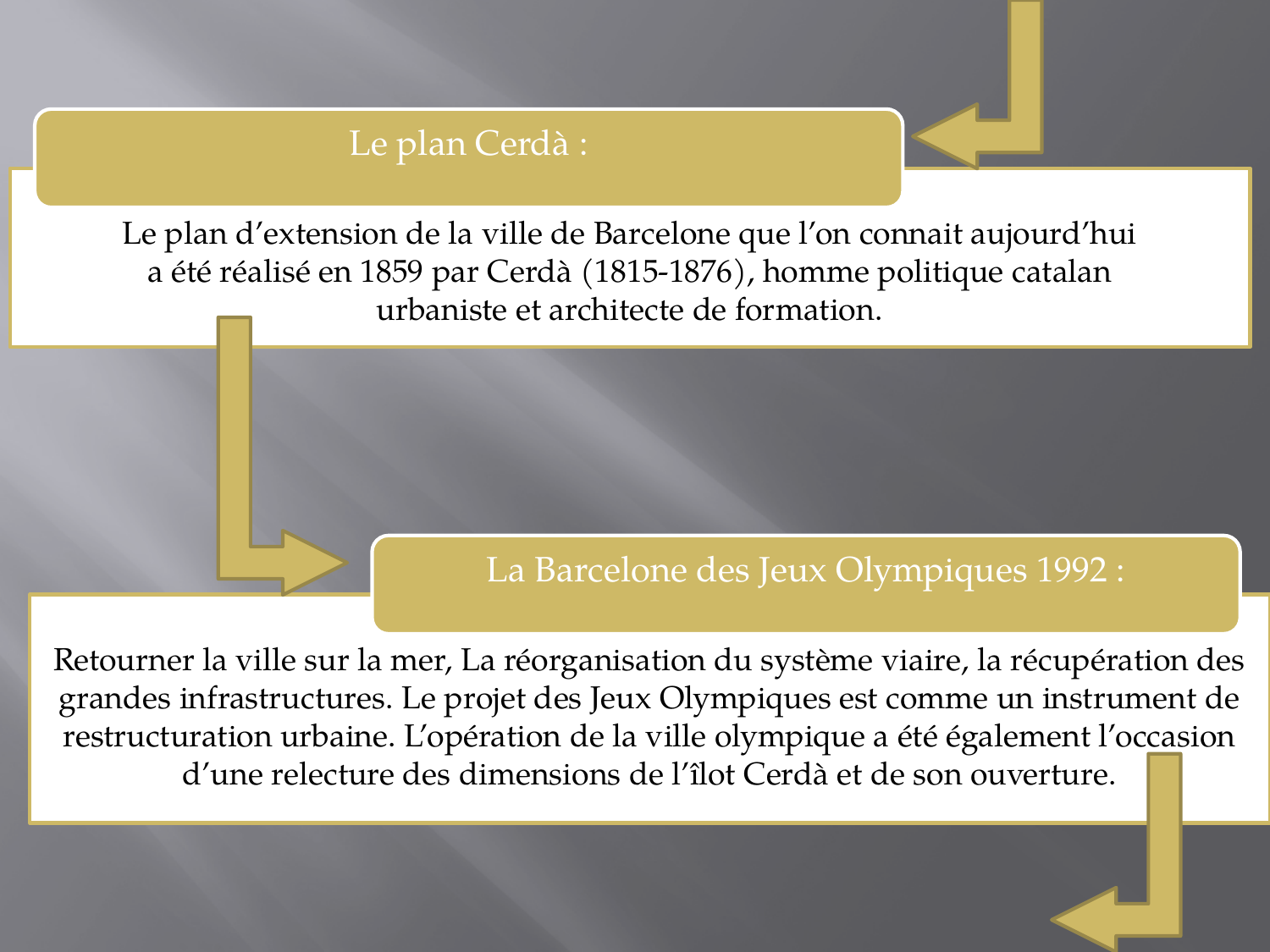

Le plan Cerdà :

Le plan d’extension de la ville de Barcelone que l’on connait aujourd’hui
 a été réalisé en 1859 par Cerdà (1815-1876), homme politique catalan
urbaniste et architecte de formation.

La Barcelone des Jeux Olympiques 1992 :

Retourner la ville sur la mer, La réorganisation du système viaire, la récupération des grandes infrastructures. Le projet des Jeux Olympiques est comme un instrument de restructuration urbaine. L’opération de la ville olympique a été également l’occasion d’une relecture des dimensions de l’îlot Cerdà et de son ouverture.